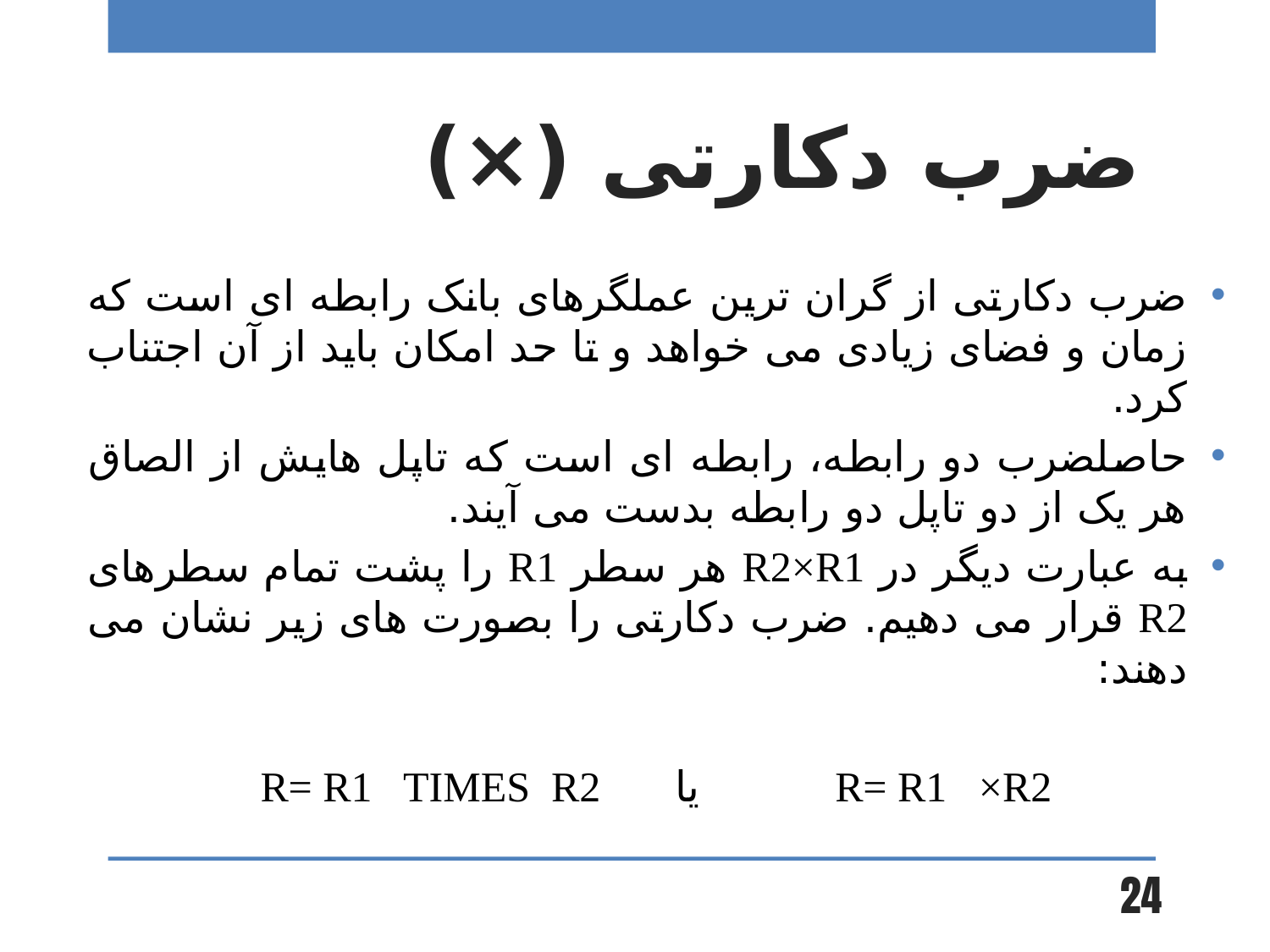

# ضرب دکارتی (×)
ضرب دکارتی از گران ترین عملگرهای بانک رابطه ای است که زمان و فضای زیادی می خواهد و تا حد امکان باید از آن اجتناب کرد.
حاصلضرب دو رابطه، رابطه ای است که تاپل هایش از الصاق هر یک از دو تاپل دو رابطه بدست می آیند.
به عبارت دیگر در R2×R1 هر سطر R1 را پشت تمام سطرهای R2 قرار می دهیم. ضرب دکارتی را بصورت های زیر نشان می دهند:

R= R1   TIMES  R2       یا          R= R1   ×R2
24